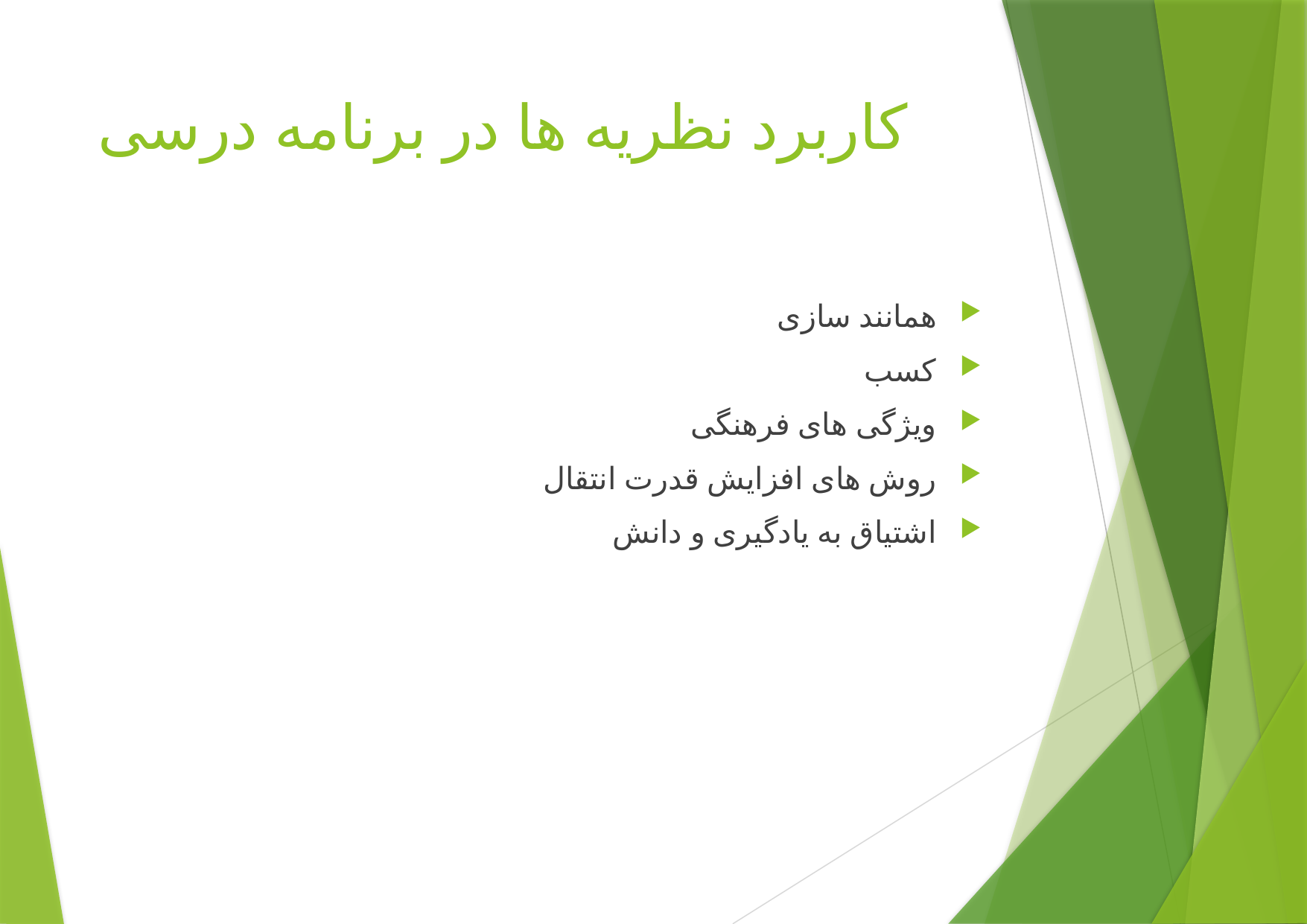

# کاربرد نظریه ها در برنامه درسی
همانند سازی
کسب
ویژگی های فرهنگی
روش های افزایش قدرت انتقال
اشتیاق به یادگیری و دانش